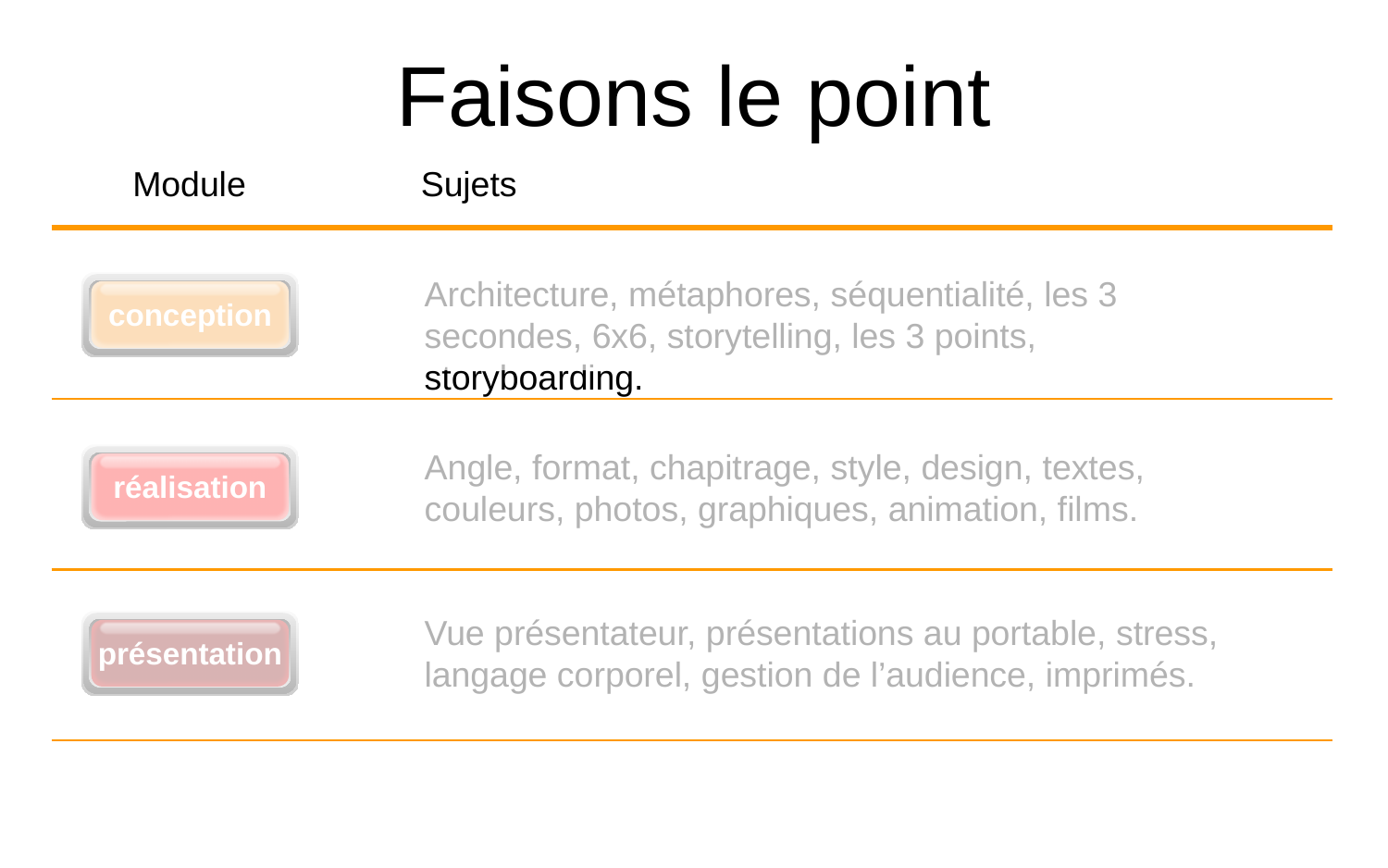

Faisons le point
Module
Sujets

Architecture, métaphores, séquentialité, les 3 secondes, 6x6, storytelling, les 3 points, storyboarding.

conception

Angle, format, chapitrage, style, design, textes, couleurs, photos, graphiques, animation, films.

réalisation

Vue présentateur, présentations au portable, stress, langage corporel, gestion de l’audience, imprimés.

présentation